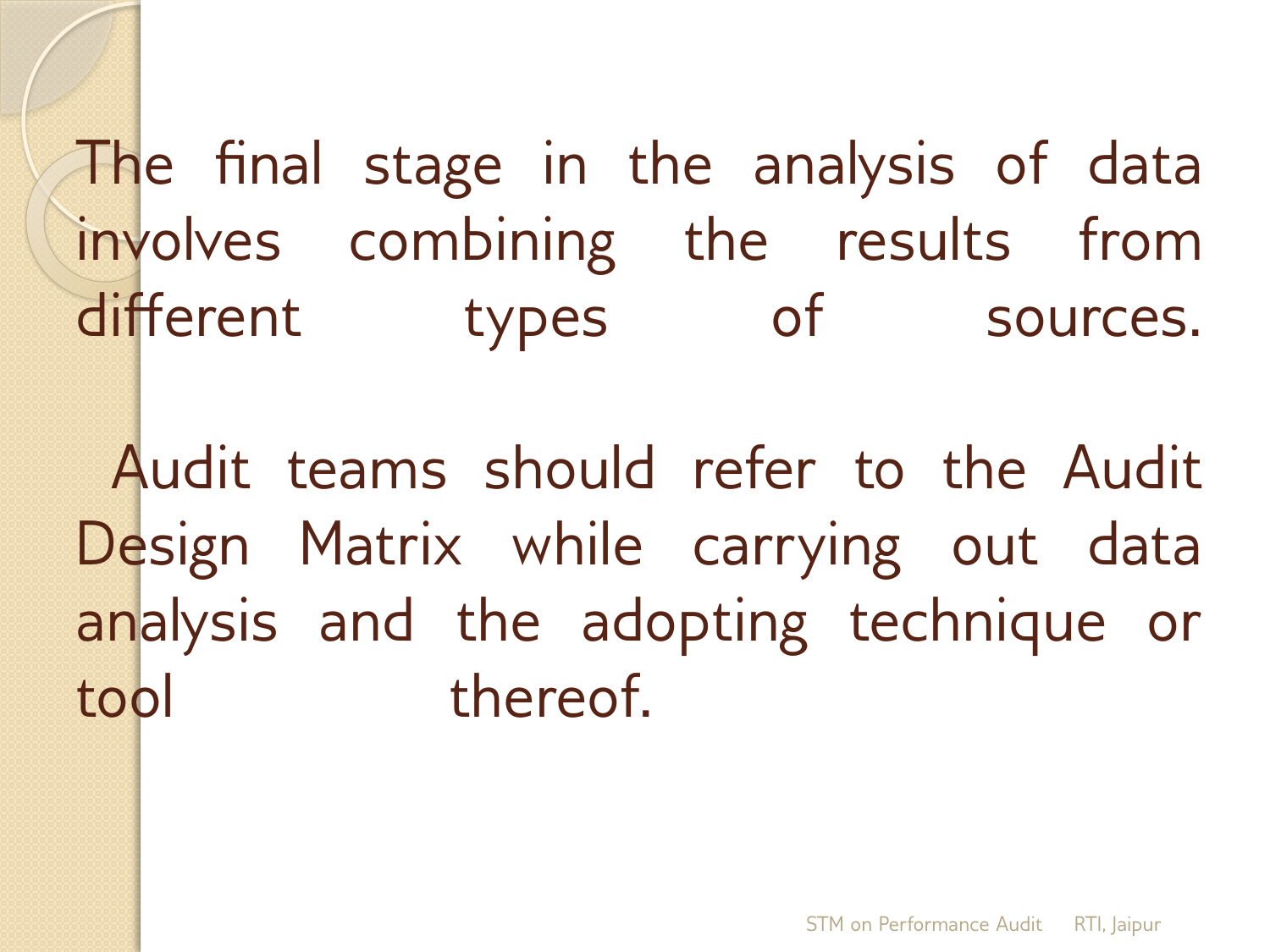

# The final stage in the analysis of data involves combining the results from different types of sources. Audit teams should refer to the Audit Design Matrix while carrying out data analysis and the adopting technique or tool thereof.
STM on Performance Audit     RTI, Jaipur